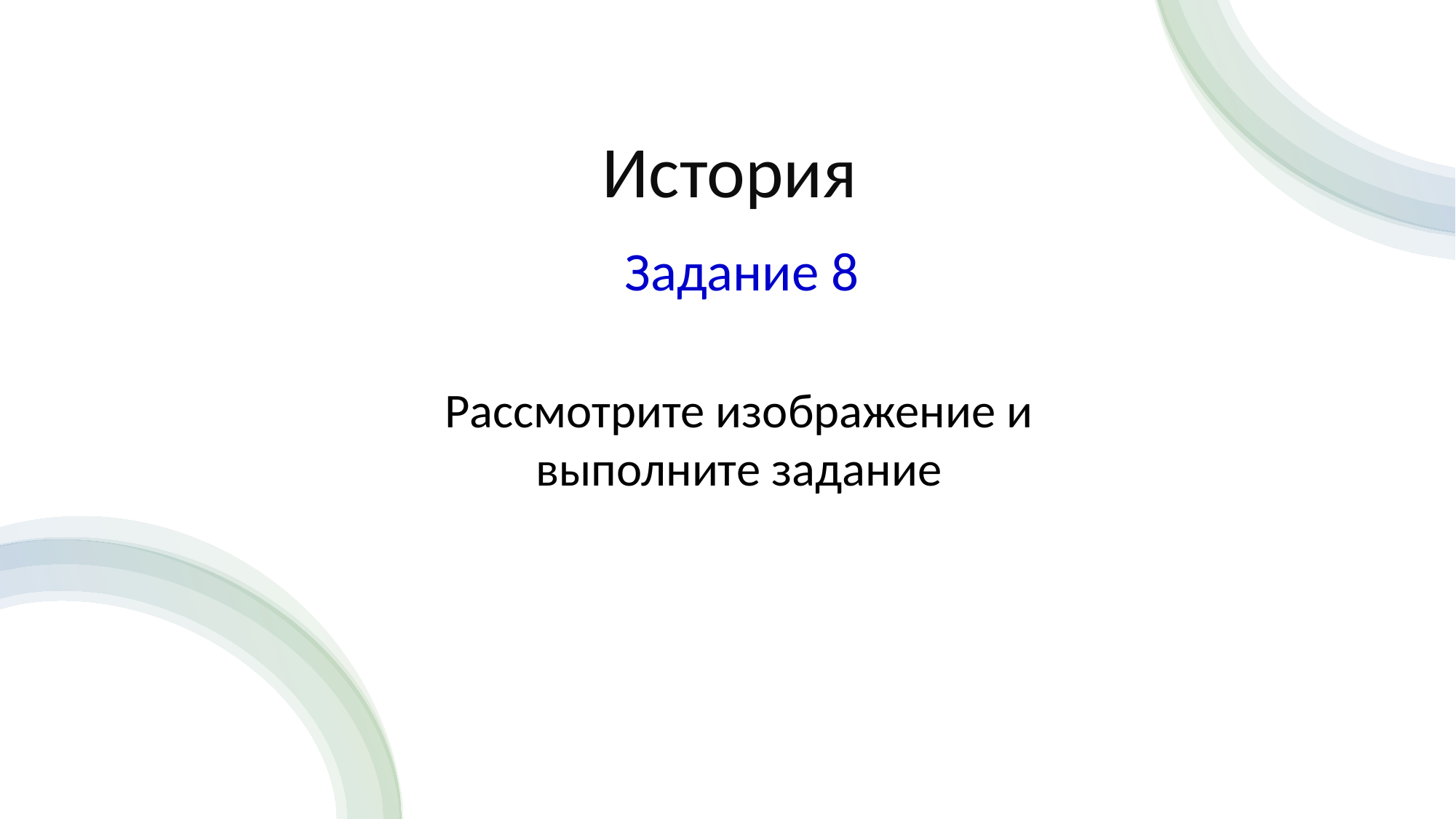

# История
Задание 8
Рассмотрите изображение и выполните задание